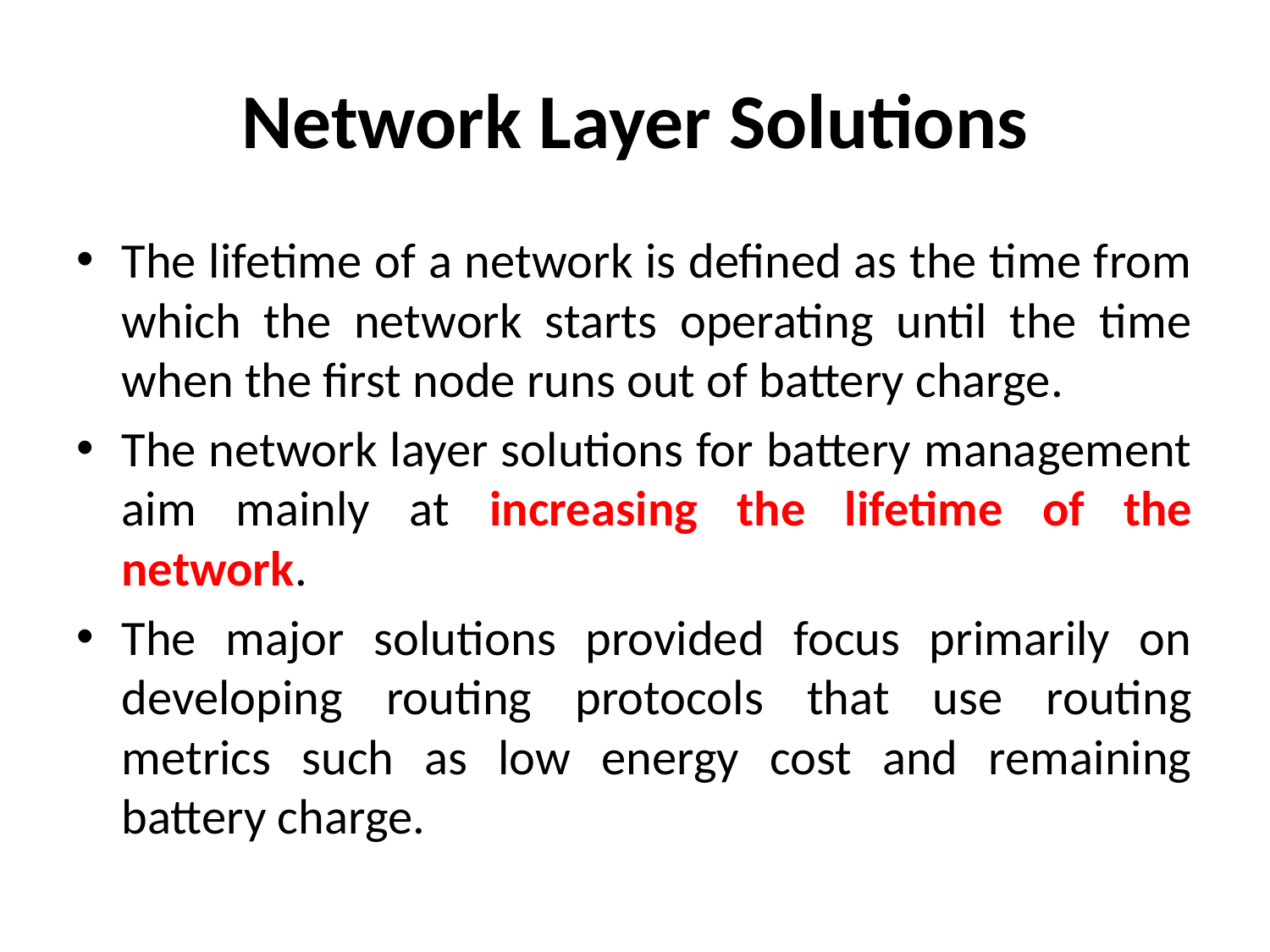

# Network Layer Solutions
The lifetime of a network is defined as the time from which the network starts operating until the time when the first node runs out of battery charge.
The network layer solutions for battery management aim mainly at increasing the lifetime of the network.
The major solutions provided focus primarily on developing routing protocols that use routing metrics such as low energy cost and remaining battery charge.